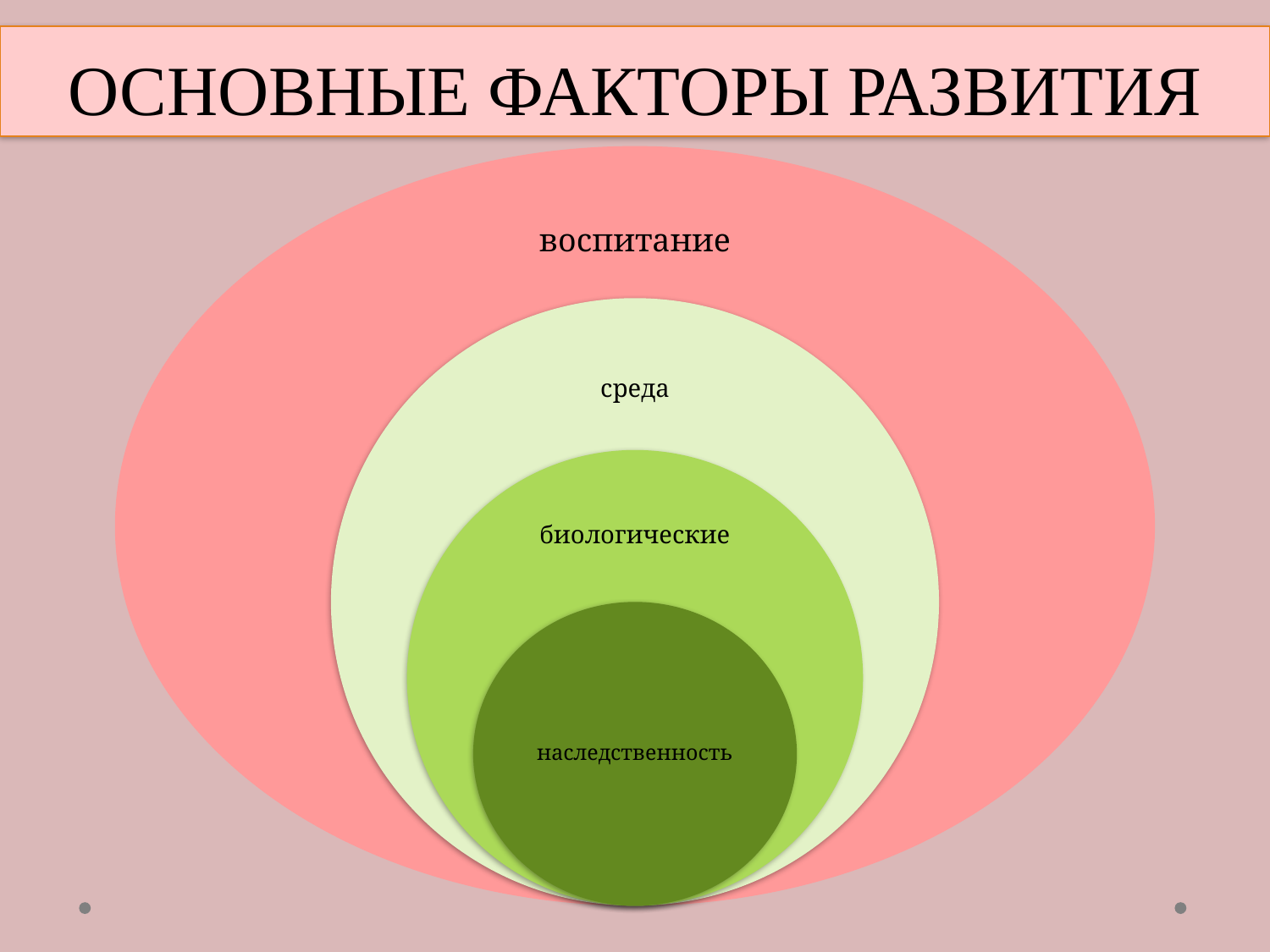

# ОСНОВНЫЕ ФАКТОРЫ РАЗВИТИЯ
воспитание
среда
биологические
наследственность